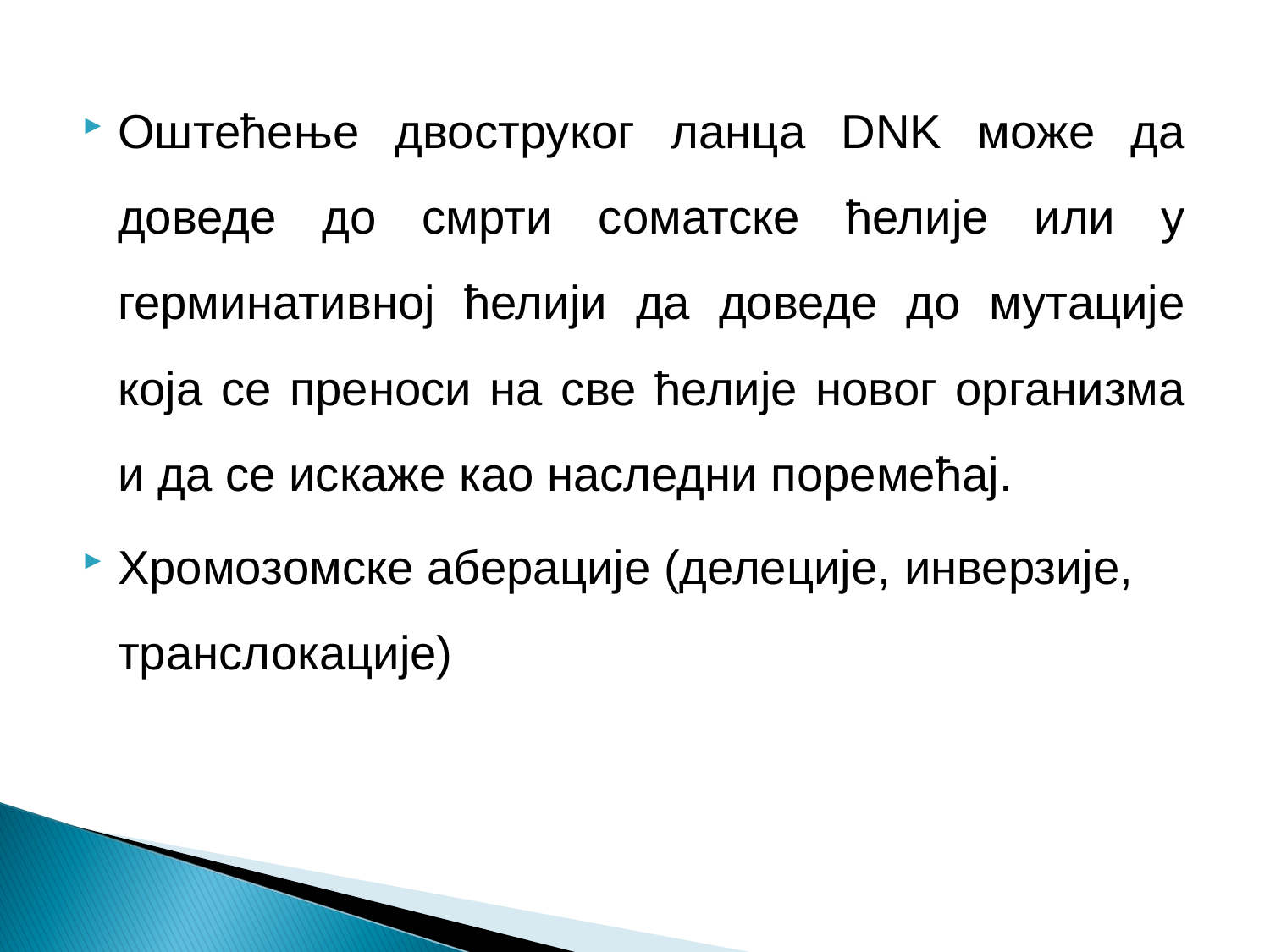

Оштећење двоструког ланца DNK може да доведе до смрти соматске ћелије или у герминативној ћелији да доведе до мутације која се преноси на све ћелије новог организма и да се искаже као наследни поремећај.
Хромозомске аберације (делеције, инверзије, транслокације)